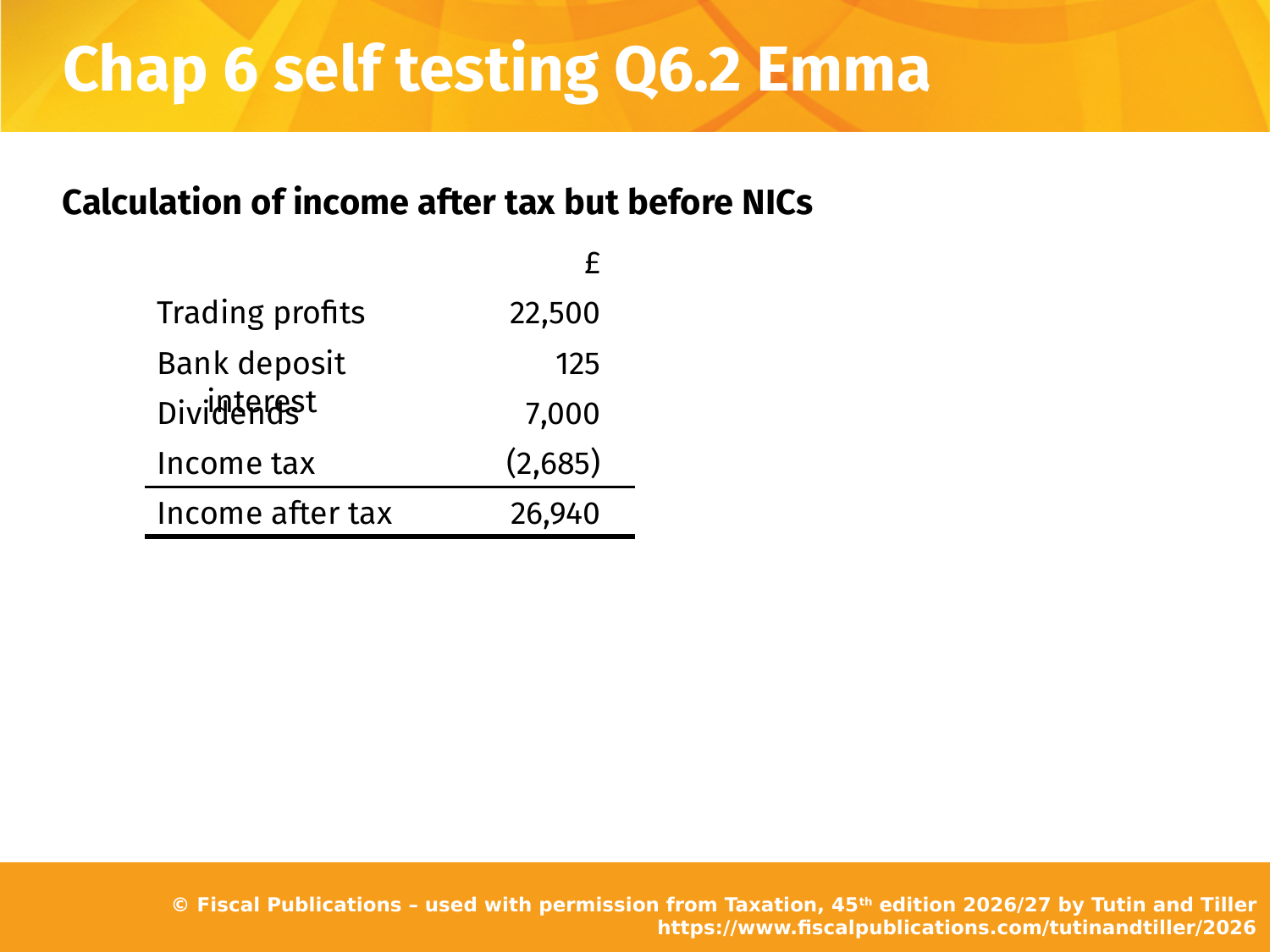

# Chap 6 self testing Q6.2 Emma

Calculation of income after tax but before NICs
	£
Trading profits
	22,500
Bank deposit interest
	125
Dividends
	7,000
Income tax
	(2,685)
Income after tax
	26,940